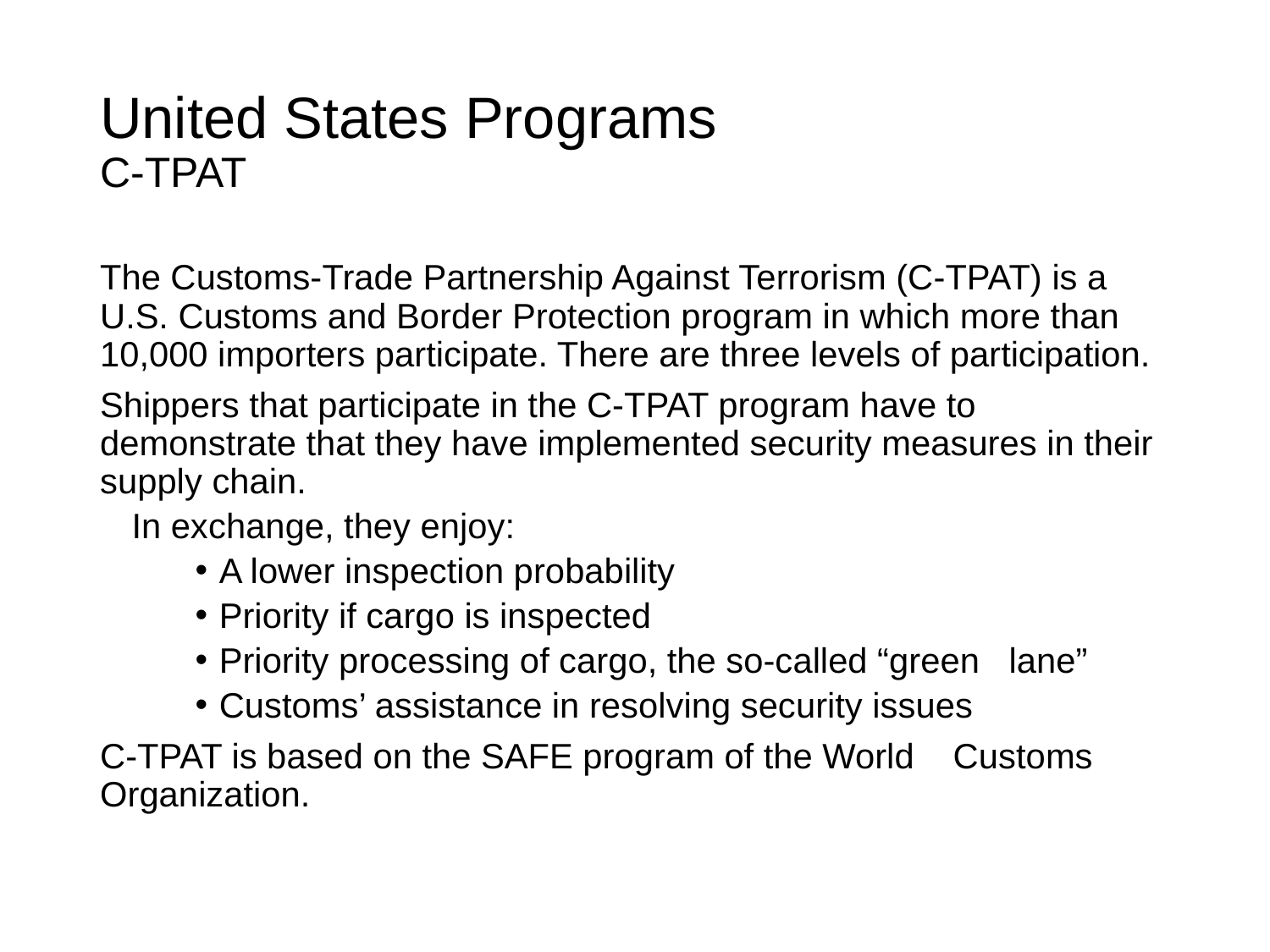

# United States Programs C-TPAT
The Customs-Trade Partnership Against Terrorism (C-TPAT) is a U.S. Customs and Border Protection program in which more than 10,000 importers participate. There are three levels of participation.
Shippers that participate in the C-TPAT program have to demonstrate that they have implemented security measures in their supply chain.
In exchange, they enjoy:
A lower inspection probability
Priority if cargo is inspected
Priority processing of cargo, the so-called “green   lane”
Customs’ assistance in resolving security issues
C-TPAT is based on the SAFE program of the World    Customs Organization.